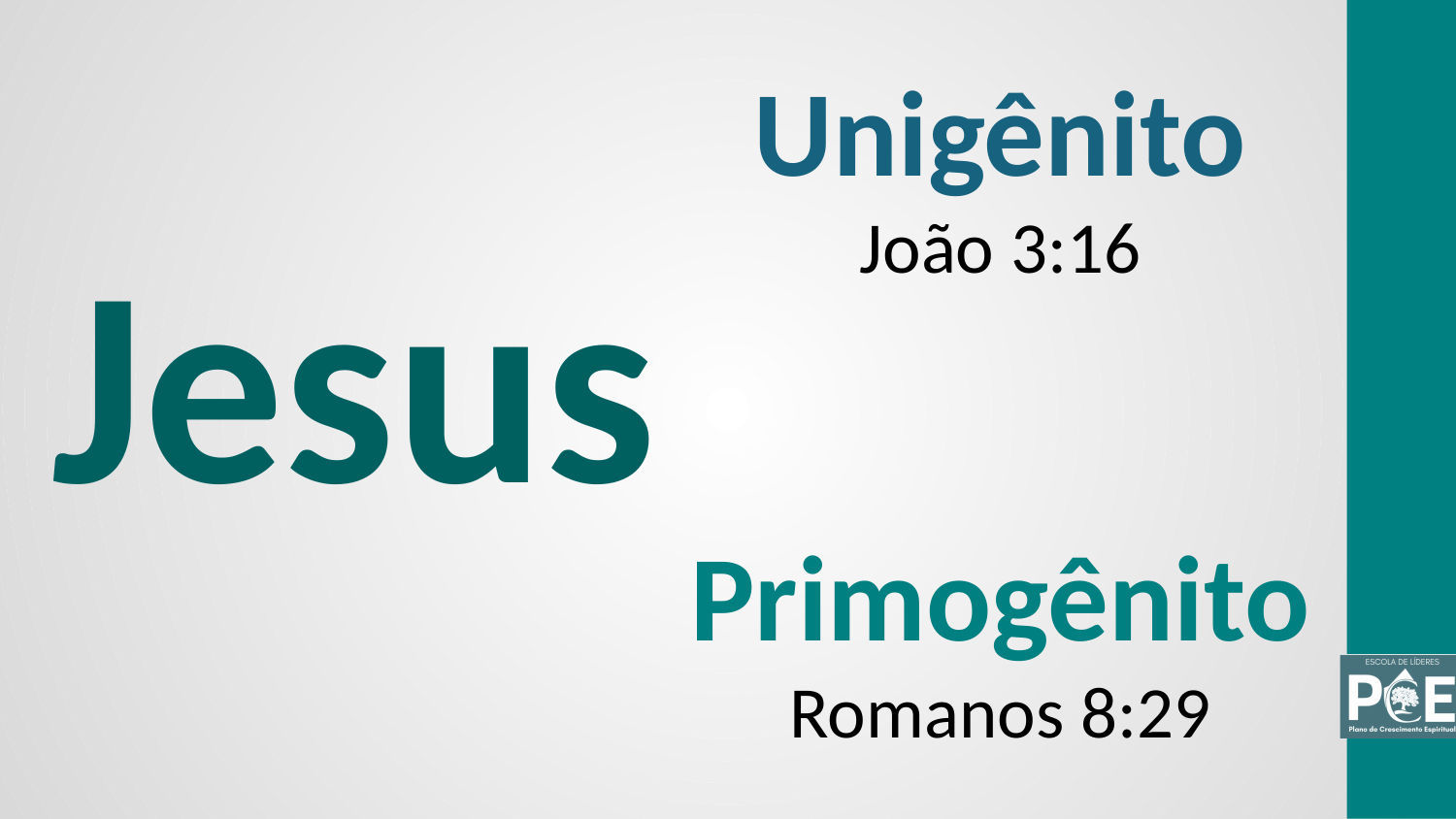

Unigênito
João 3:16
Jesus
Primogênito
Romanos 8:29